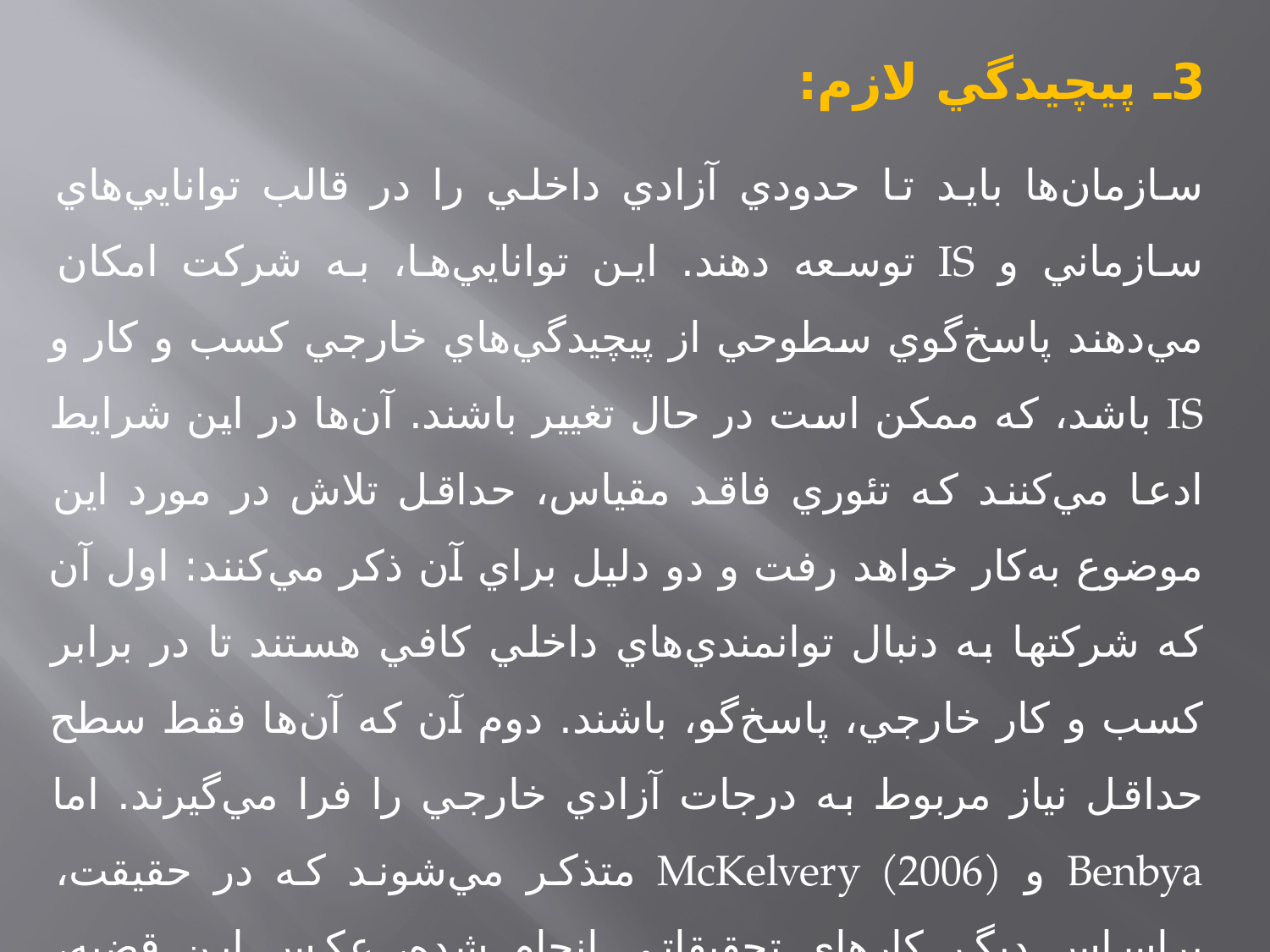

# 3ـ پيچيدگي لازم:
سازمان‌ها بايد تا حدودي آزادي داخلي را در قالب توانايي‌هاي سازماني و IS توسعه دهند. اين توانايي‌ها، به شركت امكان مي‌دهند پاسخ‌گوي سطوحي از پيچيدگي‌هاي خارجي كسب و كار و IS باشد، كه ممكن است در حال تغيير باشند. آن‌ها در اين شرايط ادعا مي‌كنند كه تئوري فاقد مقياس، حداقل تلاش در مورد اين موضوع به‌كار خواهد رفت و دو دليل براي آن ذكر مي‌كنند: اول آن كه شركتها به دنبال توانمندي‌هاي داخلي كافي هستند تا در برابر كسب و كار خارجي، پاسخ‌گو، باشند. دوم آن كه آن‌ها فقط سطح حداقل نياز مربوط به درجات آزادي خارجي را فرا مي‌گيرند. اما Benbya و McKelvery (2006) متذكر مي‌شوند كه در حقيقت، براساس ديگر كارهاي تحقيقاتي انجام شده، عكس اين قضيه، صادق است؛ چرا كه به‌نظر مي‌رسد شركت‌ها در به‌كارگيري حداقل ميزان تلاش، مشكل دارند. اين مسأله به‌طر جدي به پيچيده‌تر شدن مشكل عدم هم‌راستايي منجر مي‌شود.